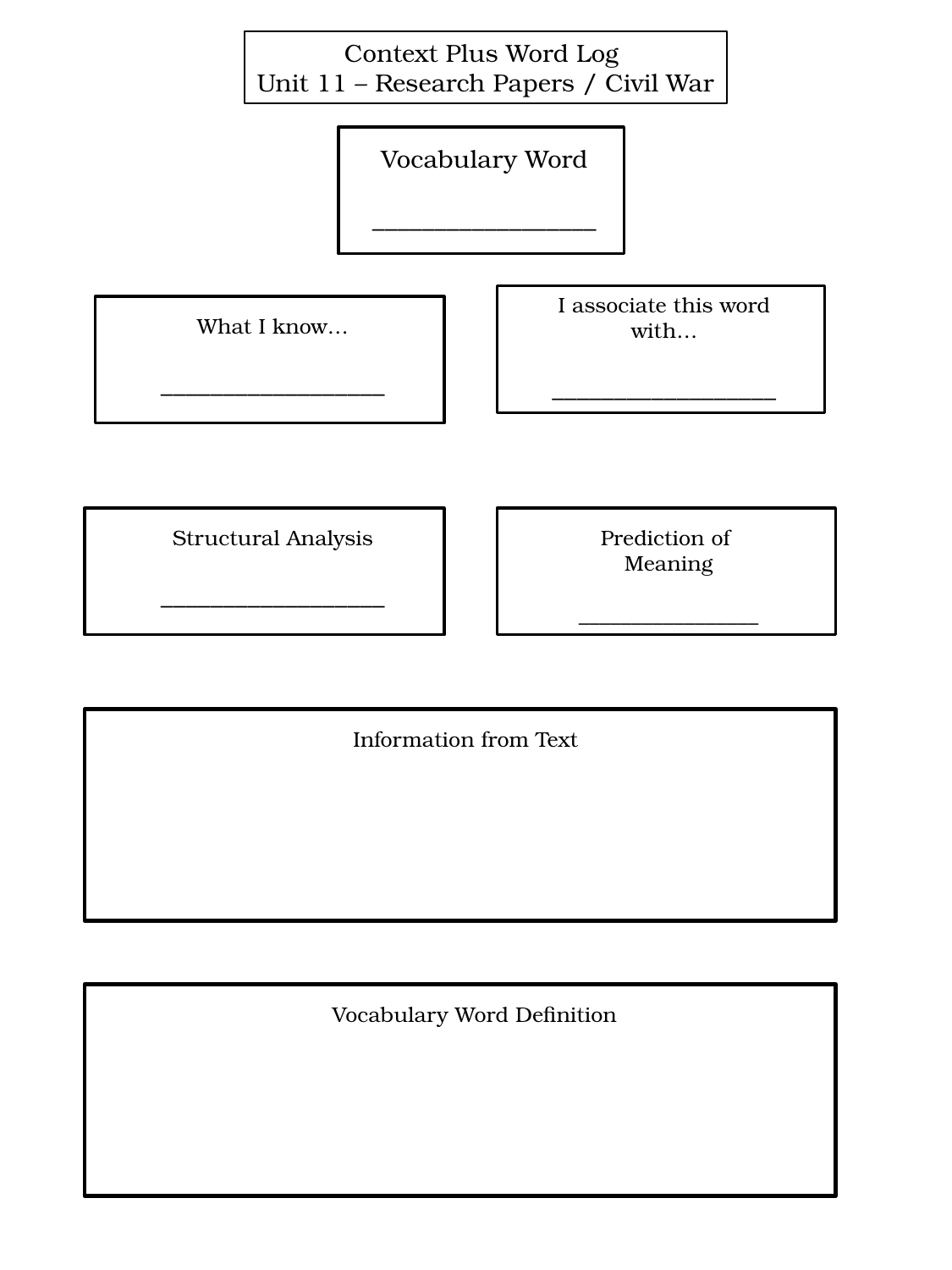

Context Plus Word Log
Unit 11 – Research Papers / Civil War

Vocabulary Word

__________________

I associate this word
with…

__________________

What I know…

__________________

Structural Analysis

__________________
Prediction of
Meaning

_________________

Information from Text

Vocabulary Word Definition